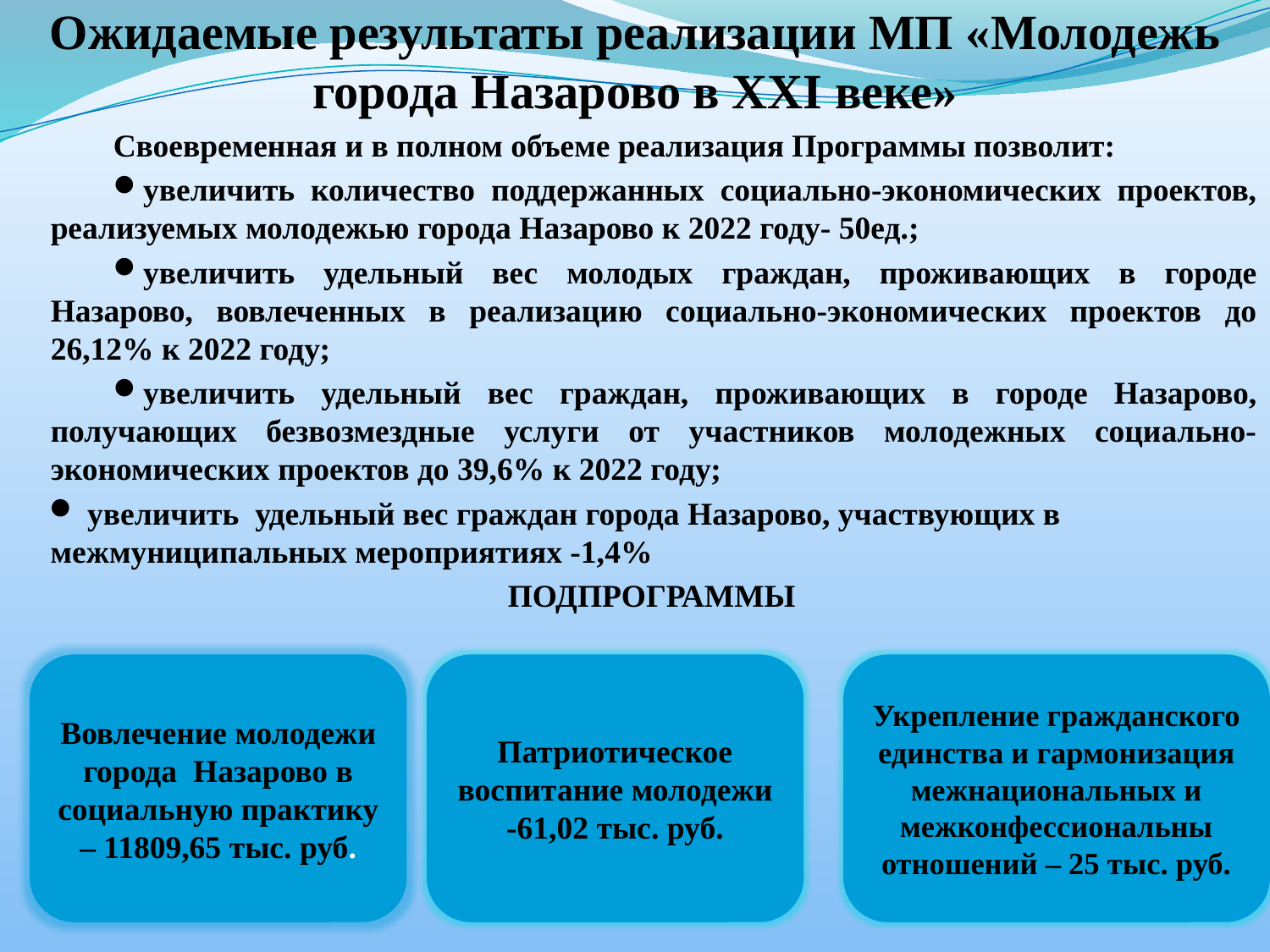

# Ожидаемые результаты реализации МП «Молодежь города Назарово в XXI веке»
Своевременная и в полном объеме реализация Программы позволит:
увеличить количество поддержанных социально-экономических проектов, реализуемых молодежью города Назарово к 2022 году- 50ед.;
увеличить удельный вес молодых граждан, проживающих в городе Назарово, вовлеченных в реализацию социально-экономических проектов до 26,12% к 2022 году;
увеличить удельный вес граждан, проживающих в городе Назарово, получающих безвозмездные услуги от участников молодежных социально-экономических проектов до 39,6% к 2022 году;
 увеличить  удельный вес граждан города Назарово, участвующих в межмуниципальных мероприятиях -1,4%
                                                         ПОДПРОГРАММЫ
Вовлечение молодежи города  Назарово в социальную практику – 11809,65 тыс. руб.
Патриотическое воспитание молодежи -61,02 тыс. руб.
Укрепление гражданского единства и гармонизация межнациональных и межконфессиональны
отношений – 25 тыс. руб.